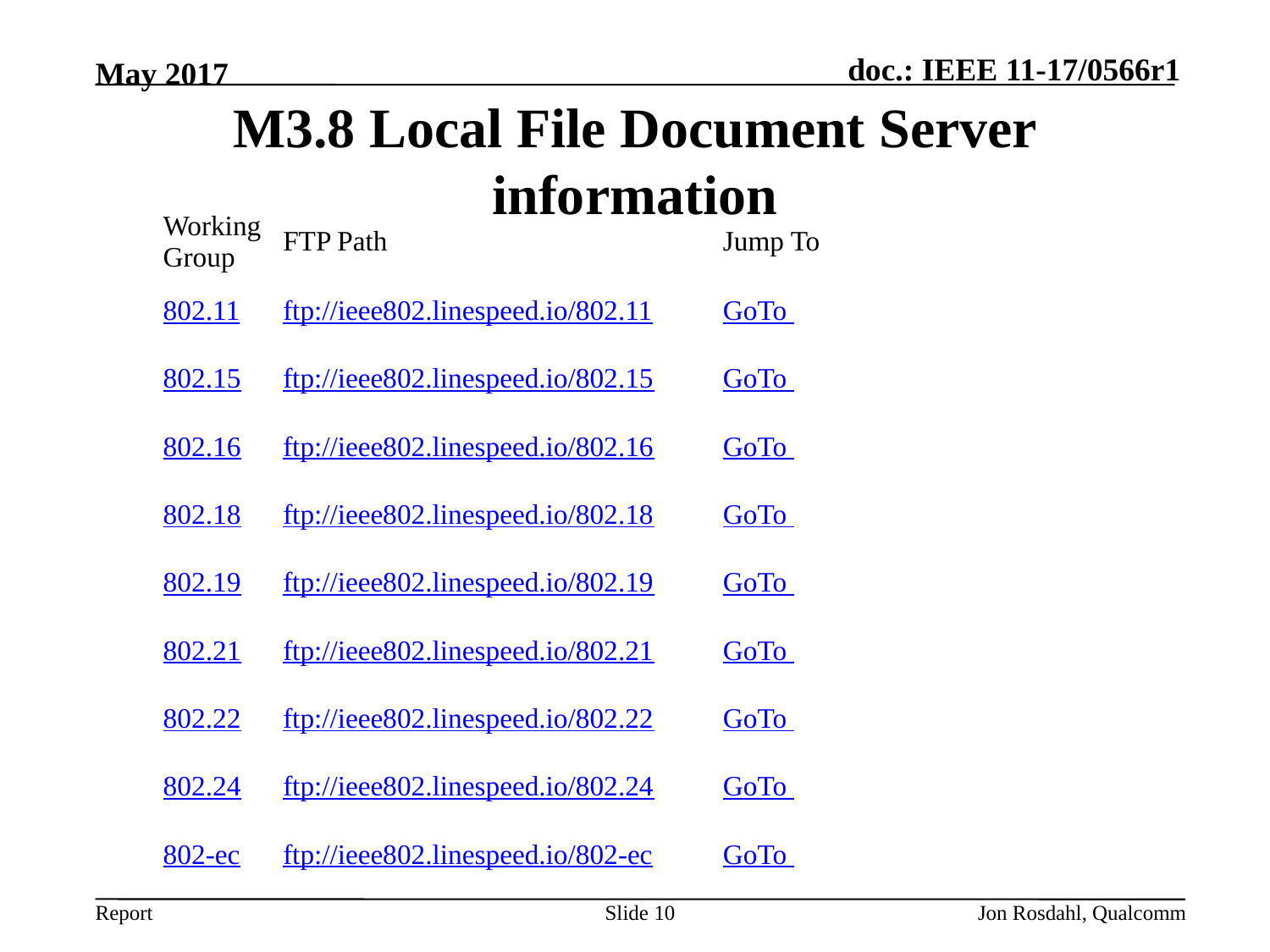

May 2017
# M3.8 Local File Document Server information
| Working Group | FTP Path | Jump To |  |
| --- | --- | --- | --- |
| 802.11 | ftp://ieee802.linespeed.io/802.11 | GoTo |  |
| 802.15 | ftp://ieee802.linespeed.io/802.15 | GoTo |  |
| 802.16 | ftp://ieee802.linespeed.io/802.16 | GoTo |  |
| 802.18 | ftp://ieee802.linespeed.io/802.18 | GoTo |  |
| 802.19 | ftp://ieee802.linespeed.io/802.19 | GoTo |  |
| 802.21 | ftp://ieee802.linespeed.io/802.21 | GoTo |  |
| 802.22 | ftp://ieee802.linespeed.io/802.22 | GoTo |  |
| 802.24 | ftp://ieee802.linespeed.io/802.24 | GoTo |  |
| 802-ec | ftp://ieee802.linespeed.io/802-ec | GoTo |  |
Jon Rosdahl, Qualcomm
Slide 10